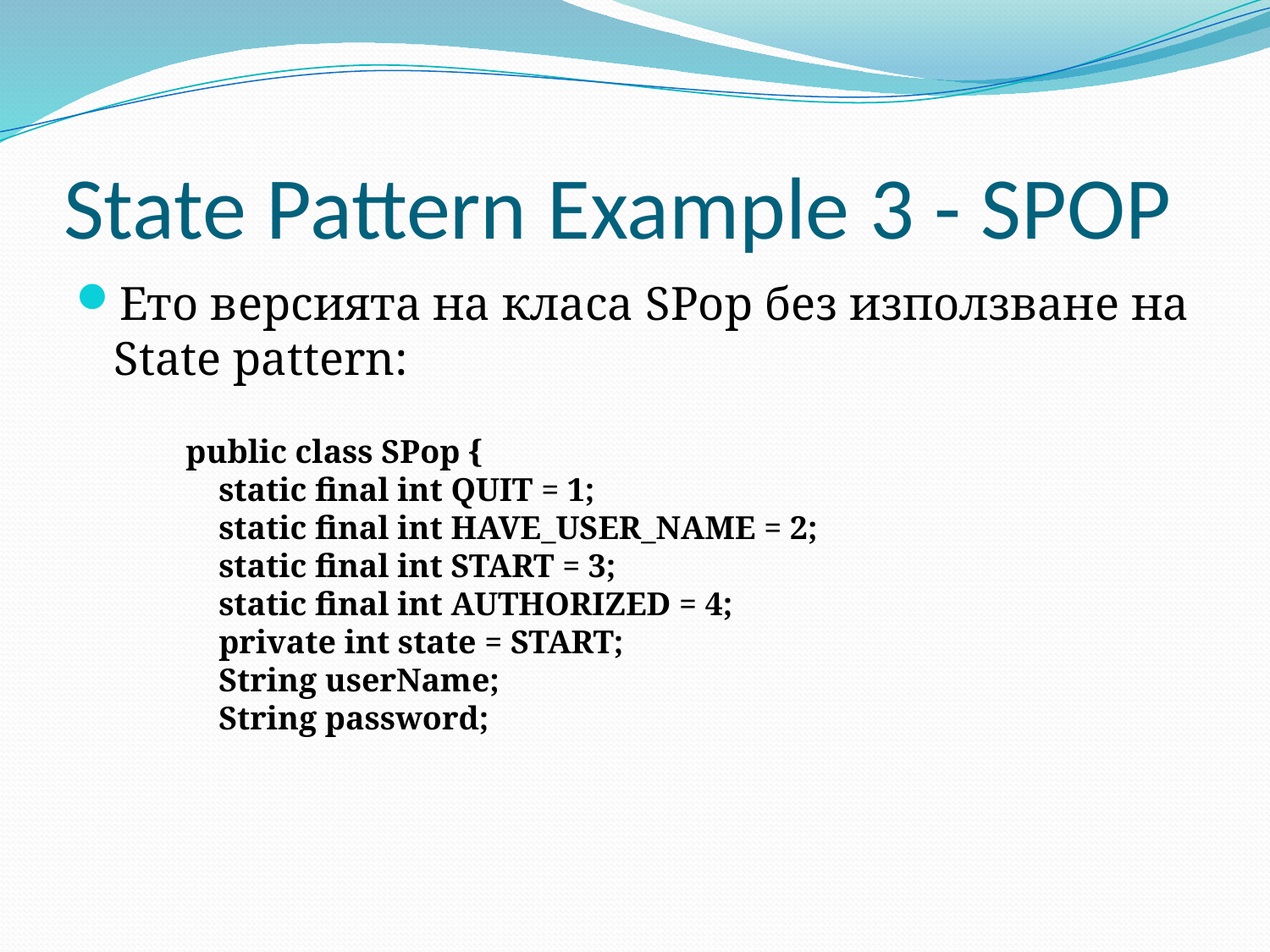

# State Pattern Example 3 - SPOP
Ето версията на класа SPop без използване на State pattern:
 public class SPop {
     static final int QUIT = 1;
     static final int HAVE_USER_NAME = 2;
     static final int START = 3;
     static final int AUTHORIZED = 4;
     private int state = START;
     String userName;
     String password;